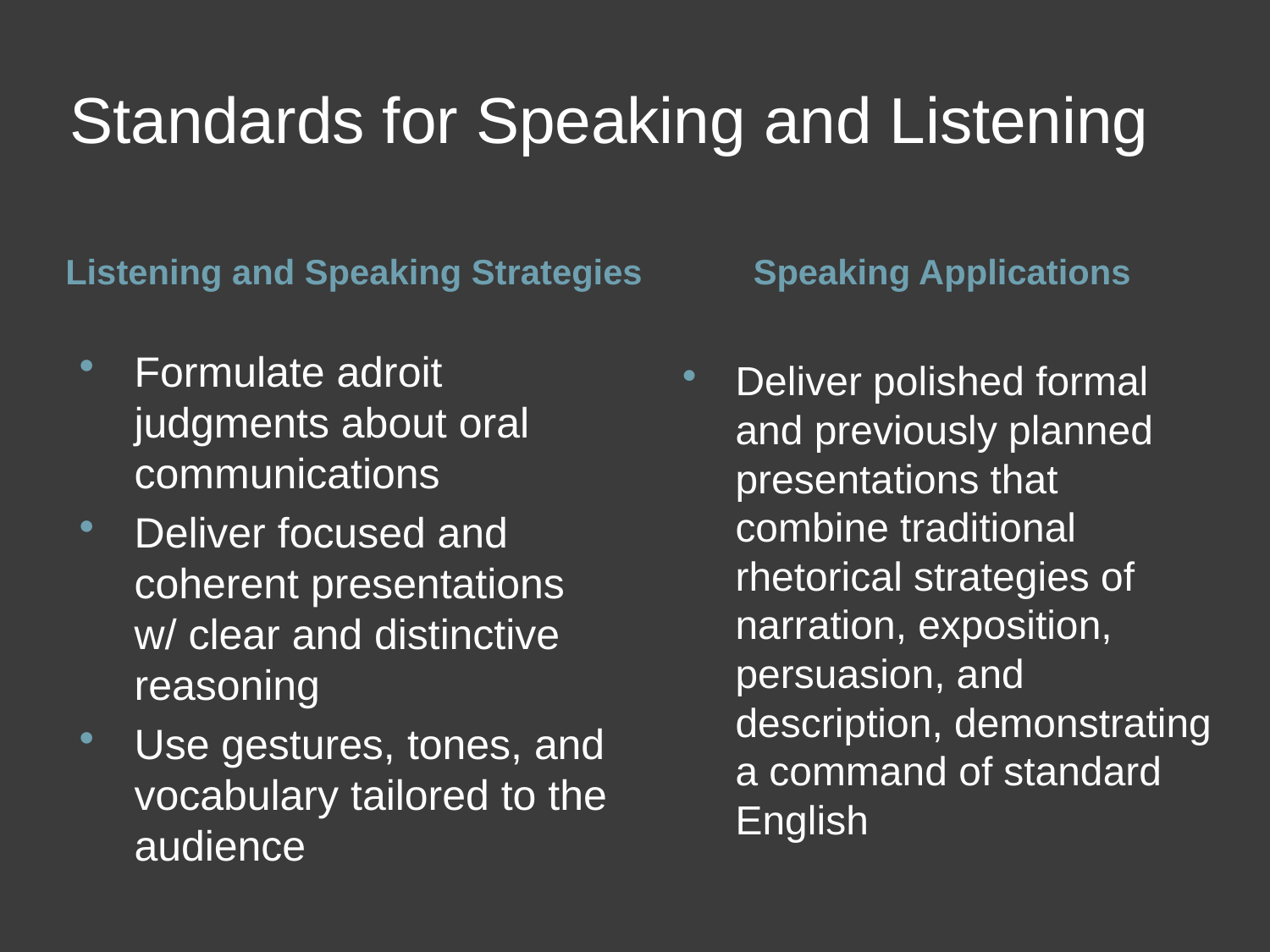

# Standards for Speaking and Listening
Listening and Speaking Strategies
Speaking Applications
Formulate adroit judgments about oral communications
Deliver focused and coherent presentations w/ clear and distinctive reasoning
Use gestures, tones, and vocabulary tailored to the audience
Deliver polished formal and previously planned presentations that combine traditional rhetorical strategies of narration, exposition, persuasion, and description, demonstrating a command of standard English